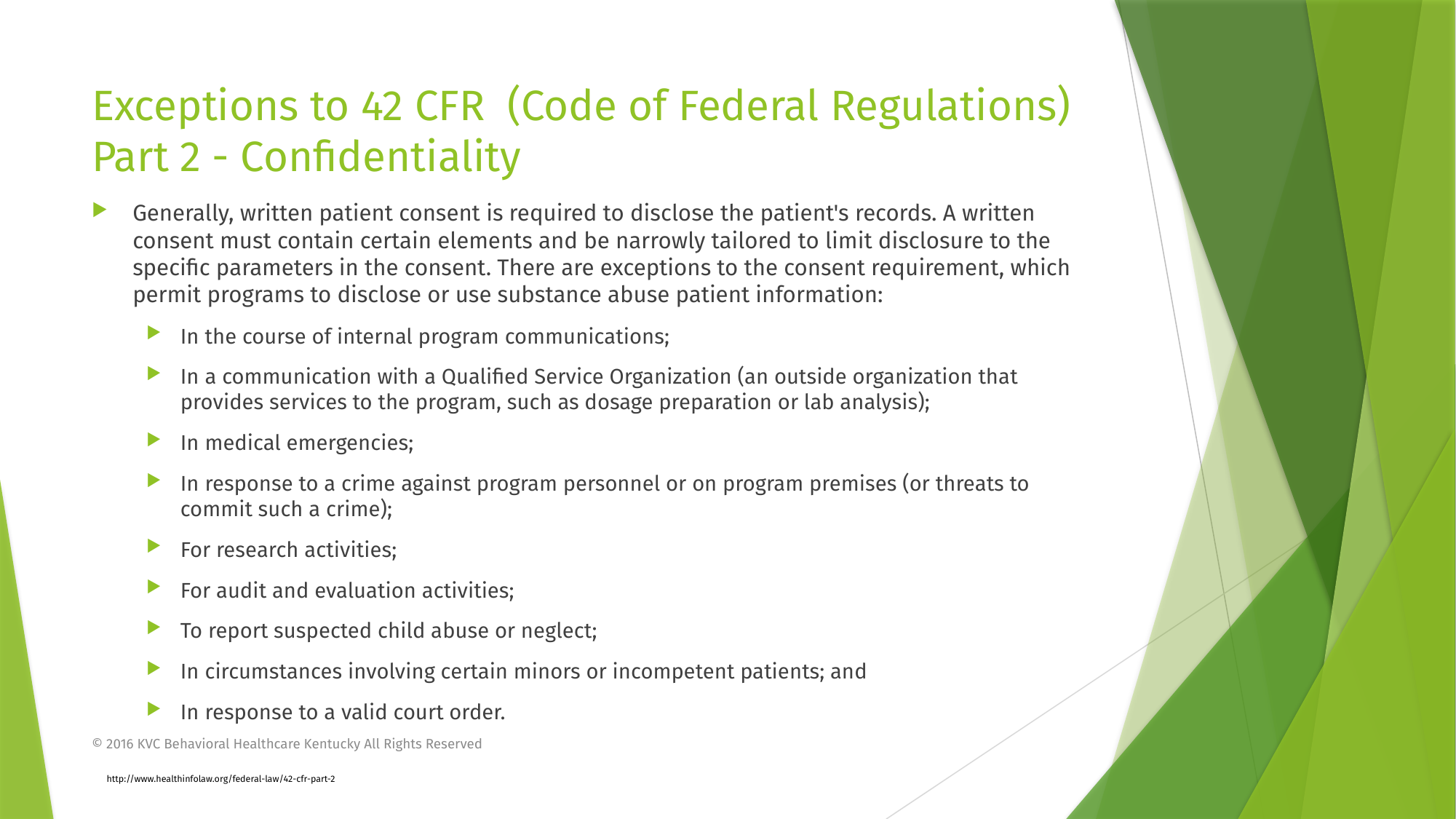

# Exceptions to 42 CFR  (Code of Federal Regulations) Part 2 - Confidentiality
Generally, written patient consent is required to disclose the patient's records. A written consent must contain certain elements and be narrowly tailored to limit disclosure to the specific parameters in the consent. There are exceptions to the consent requirement, which permit programs to disclose or use substance abuse patient information:
In the course of internal program communications;
In a communication with a Qualified Service Organization (an outside organization that provides services to the program, such as dosage preparation or lab analysis);
In medical emergencies;
In response to a crime against program personnel or on program premises (or threats to commit such a crime);
For research activities;
For audit and evaluation activities;
To report suspected child abuse or neglect;
In circumstances involving certain minors or incompetent patients; and
In response to a valid court order.
© 2016 KVC Behavioral Healthcare Kentucky All Rights Reserved
http://www.healthinfolaw.org/federal-law/42-cfr-part-2